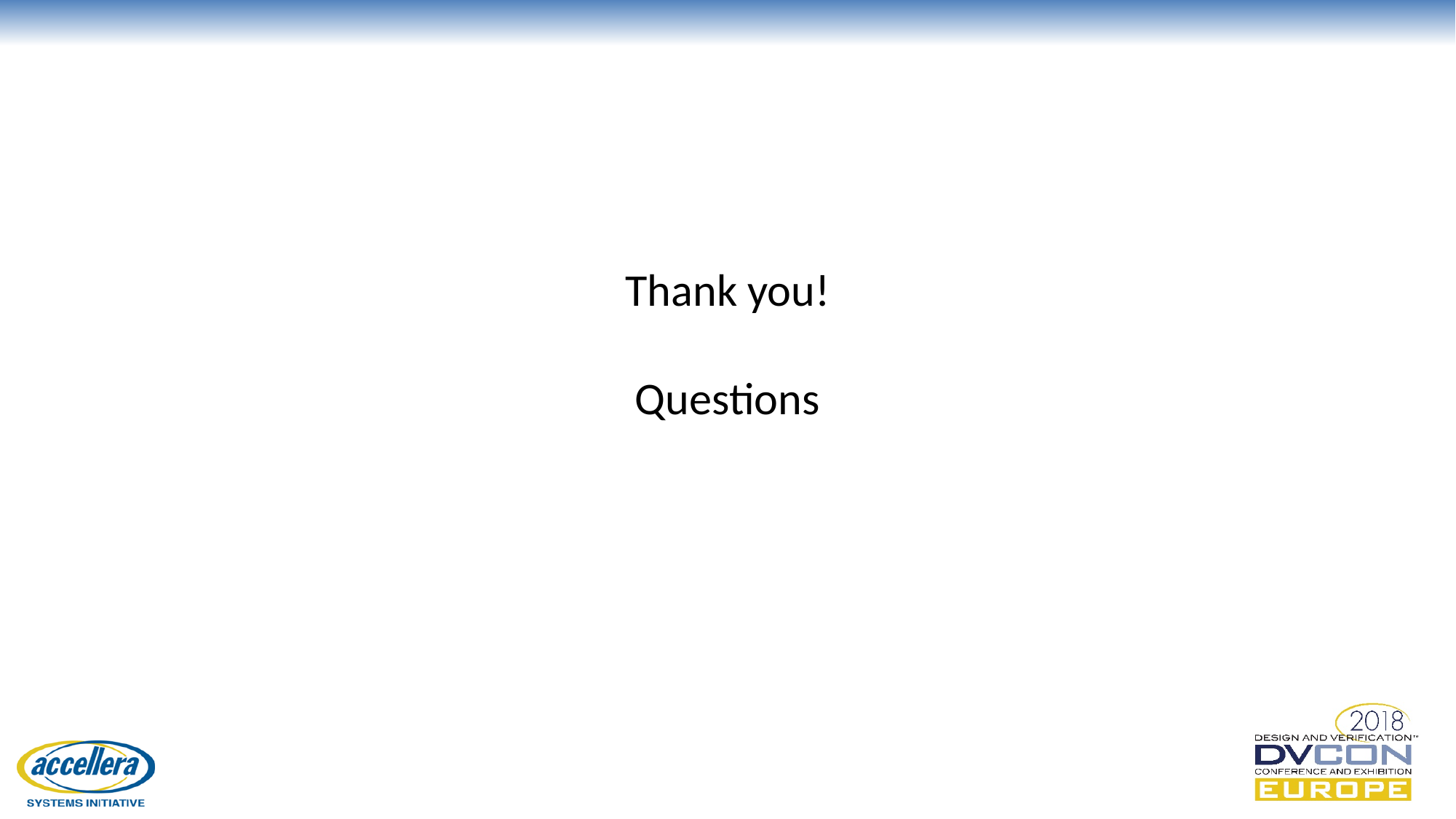

# Thank you! Questions
© Accellera Systems Initiative
28